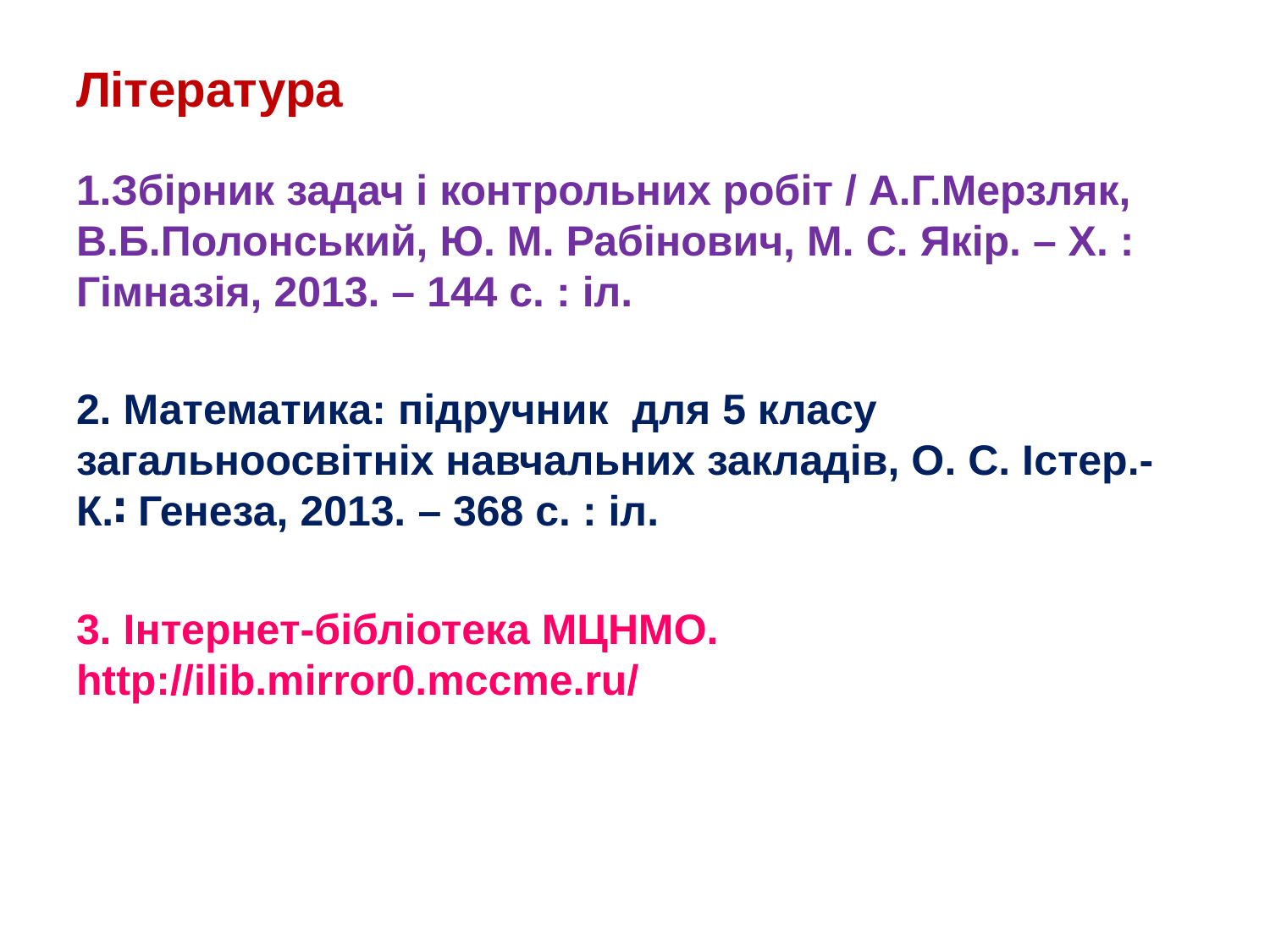

# Література
1.Збірник задач і контрольних робіт / А.Г.Мерзляк, В.Б.Полонський, Ю. М. Рабінович, М. С. Якір. – Х. : Гімназія, 2013. – 144 с. : іл.

2. Математика: підручник  для 5 класу загальноосвітніх навчальних закладів, О. С. Істер.-К.∶ Генеза, 2013. – 368 с. : іл.

3. Інтернет-бібліотека МЦНМО. http://ilib.mirror0.mccme.ru/